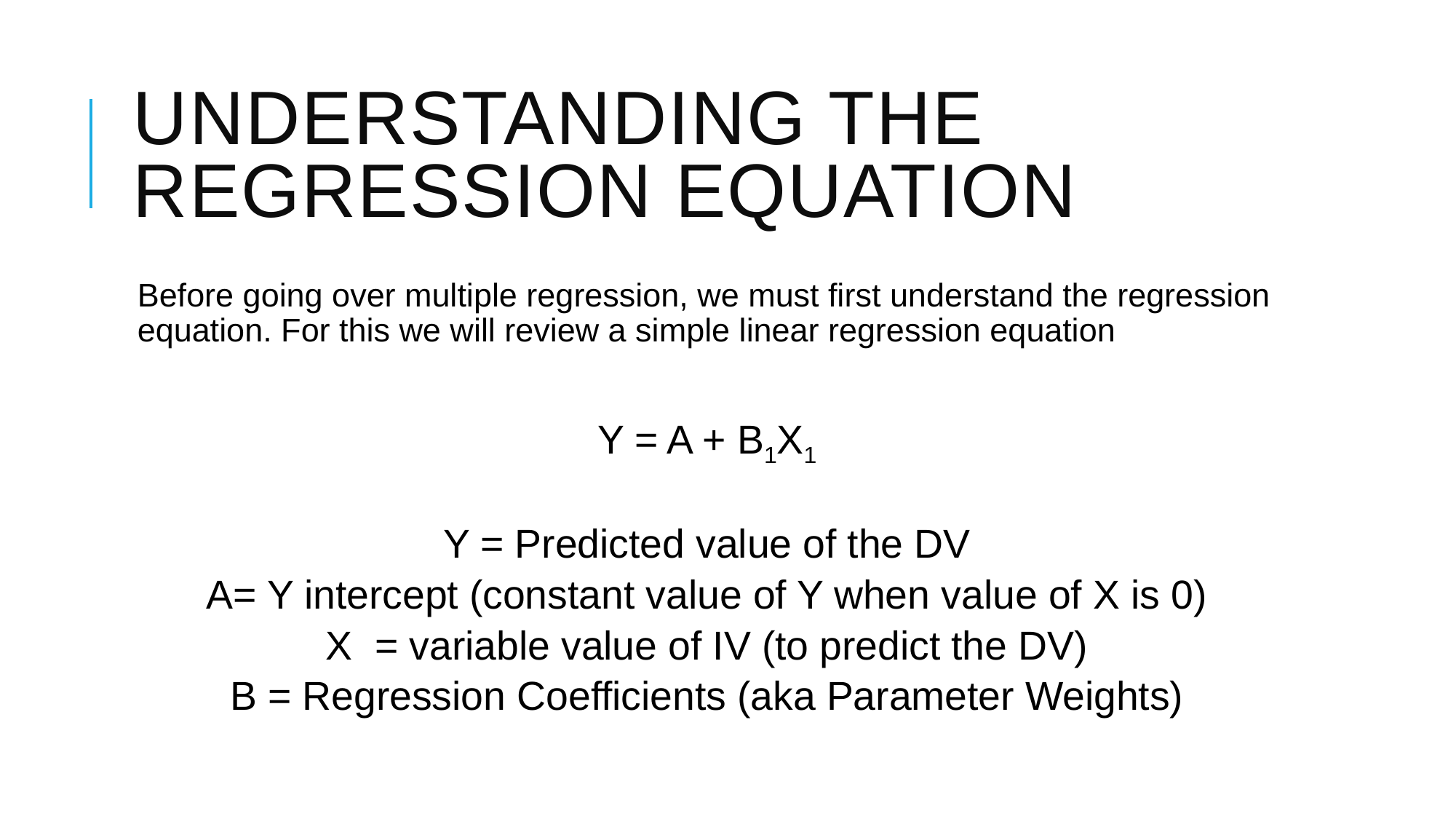

# Understanding the regression equation
Before going over multiple regression, we must first understand the regression equation. For this we will review a simple linear regression equation

Y = A + B1X1

Y = Predicted value of the DV
A= Y intercept (constant value of Y when value of X is 0)
X  = variable value of IV (to predict the DV)
B = Regression Coefficients (aka Parameter Weights)